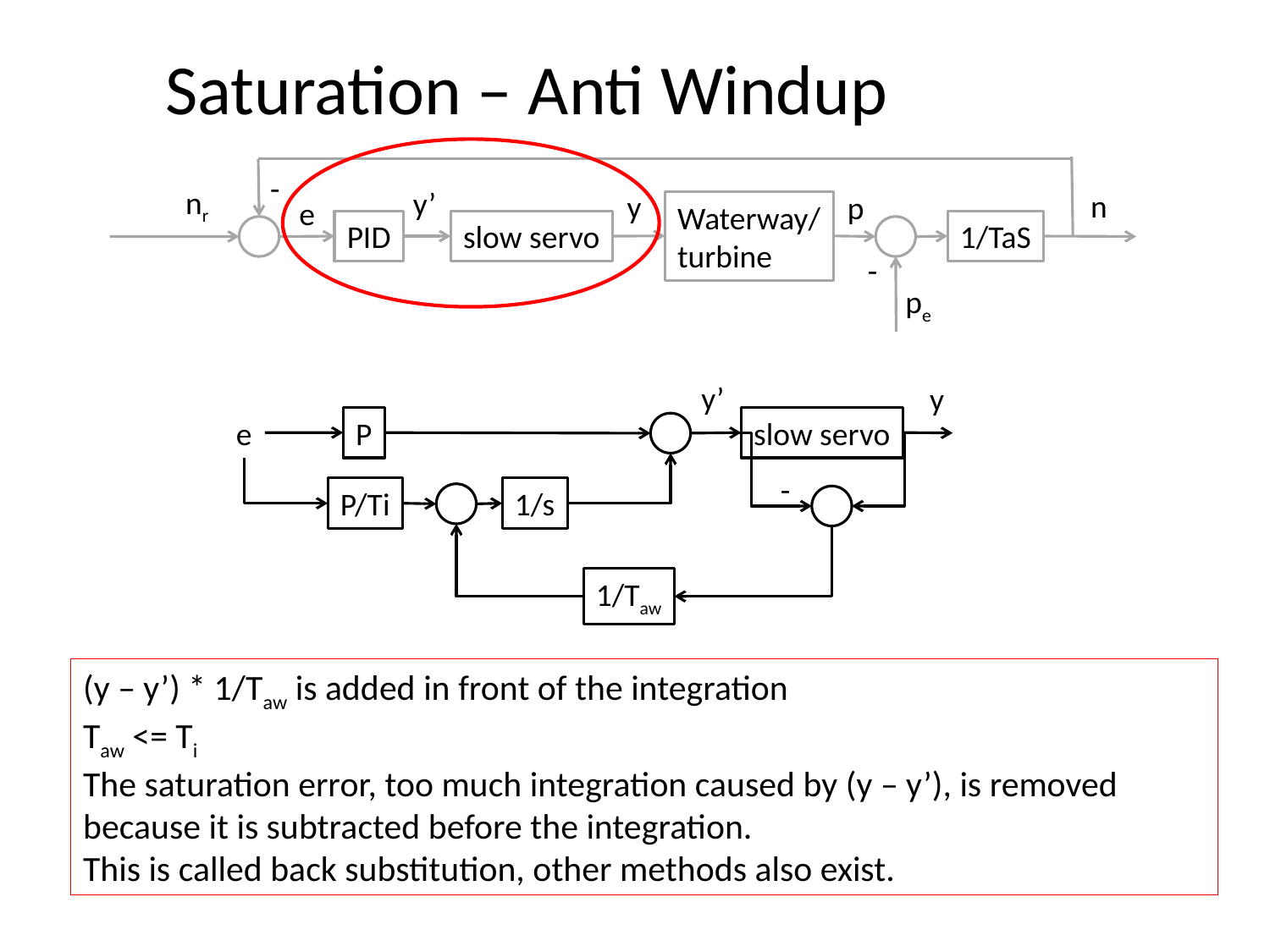

Saturation – Anti Windup

-
nr
y’
n
y
p
e
Waterway/
turbine
slow servo
PID
1/TaS

-
pe
y’
y
slow servo
P
e

-
P/Ti
1/s

1/Taw
(y – y’) * 1/Taw is added in front of the integration
Taw <= Ti
The saturation error, too much integration caused by (y – y’), is removed because it is subtracted before the integration.
This is called back substitution, other methods also exist.